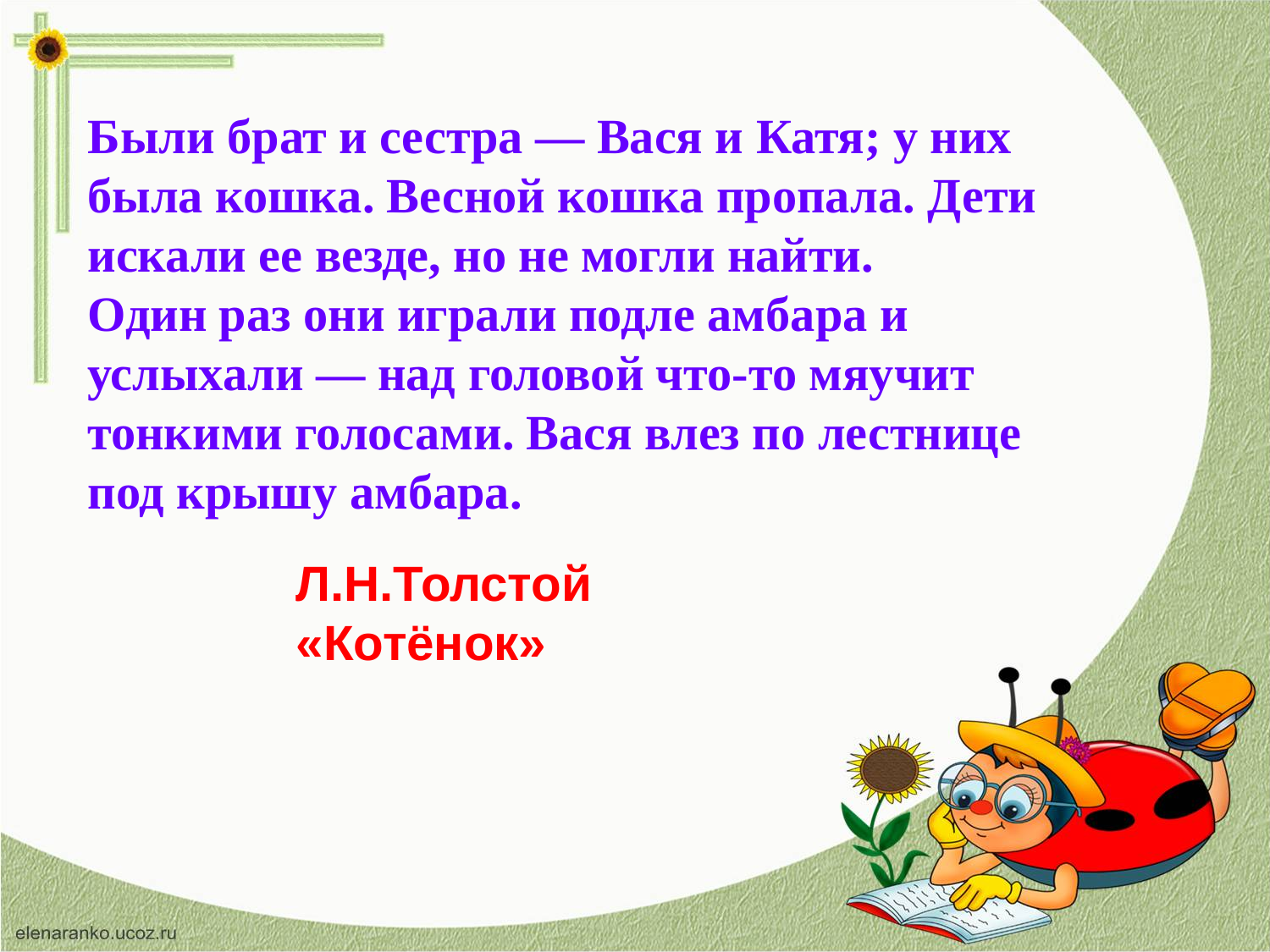

Были брат и сестра — Вася и Катя; у них была кошка. Весной кошка пропала. Дети искали ее везде, но не могли найти.
Один раз они играли подле амбара и услыхали — над головой что-то мяучит тонкими голосами. Вася влез по лестнице под крышу амбара.
Л.Н.Толстой
«Котёнок»